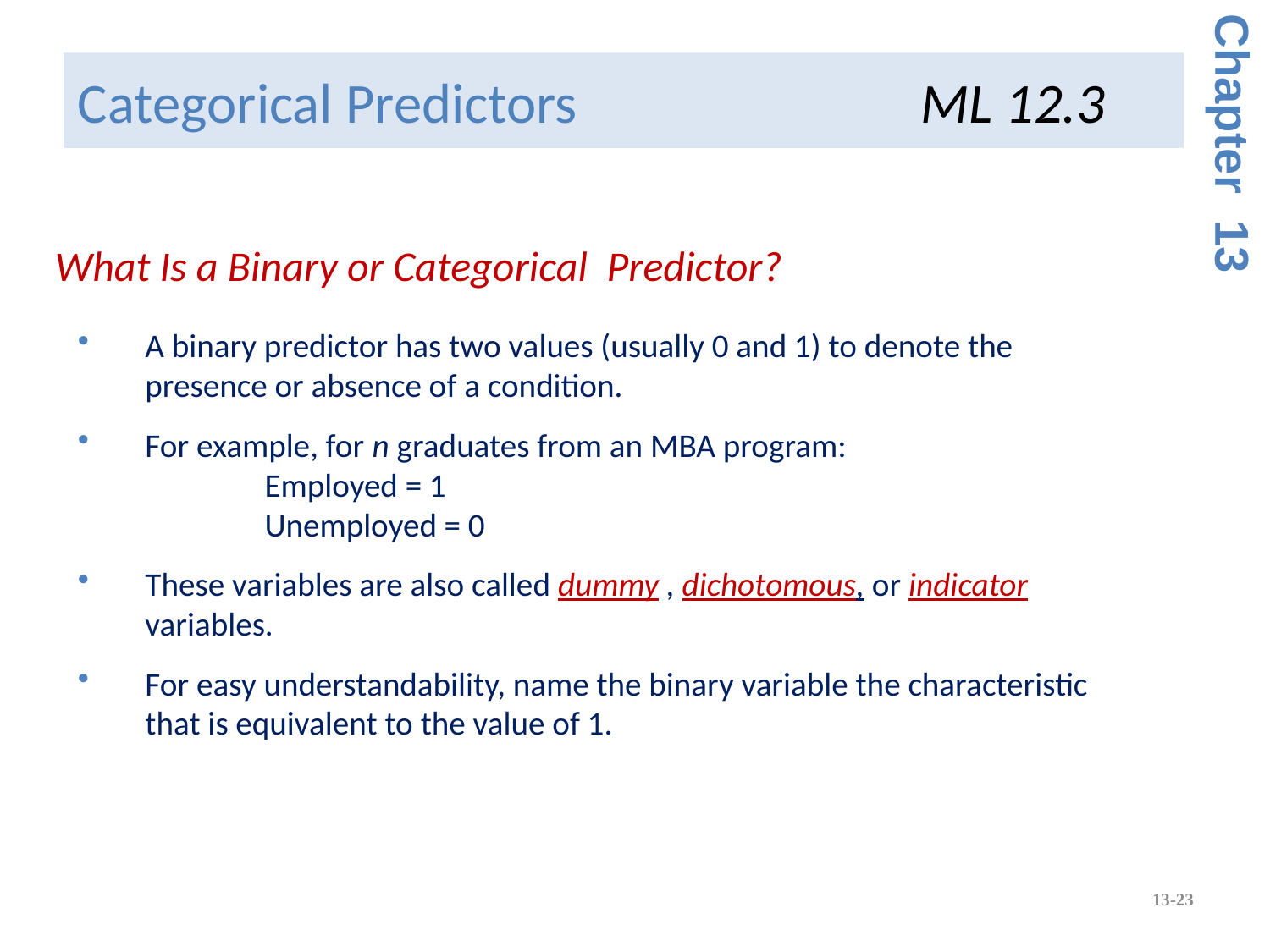

# Categorical Predictors                           ML 12.3
Chapter  13
 What Is a Binary or Categorical  Predictor?
A binary predictor has two values (usually 0 and 1) to denote the presence or absence of a condition.
For example, for n graduates from an MBA program:
	Employed = 1
	Unemployed = 0
These variables are also called dummy , dichotomous, or indicator variables.
For easy understandability, name the binary variable the characteristic that is equivalent to the value of 1.
13-23